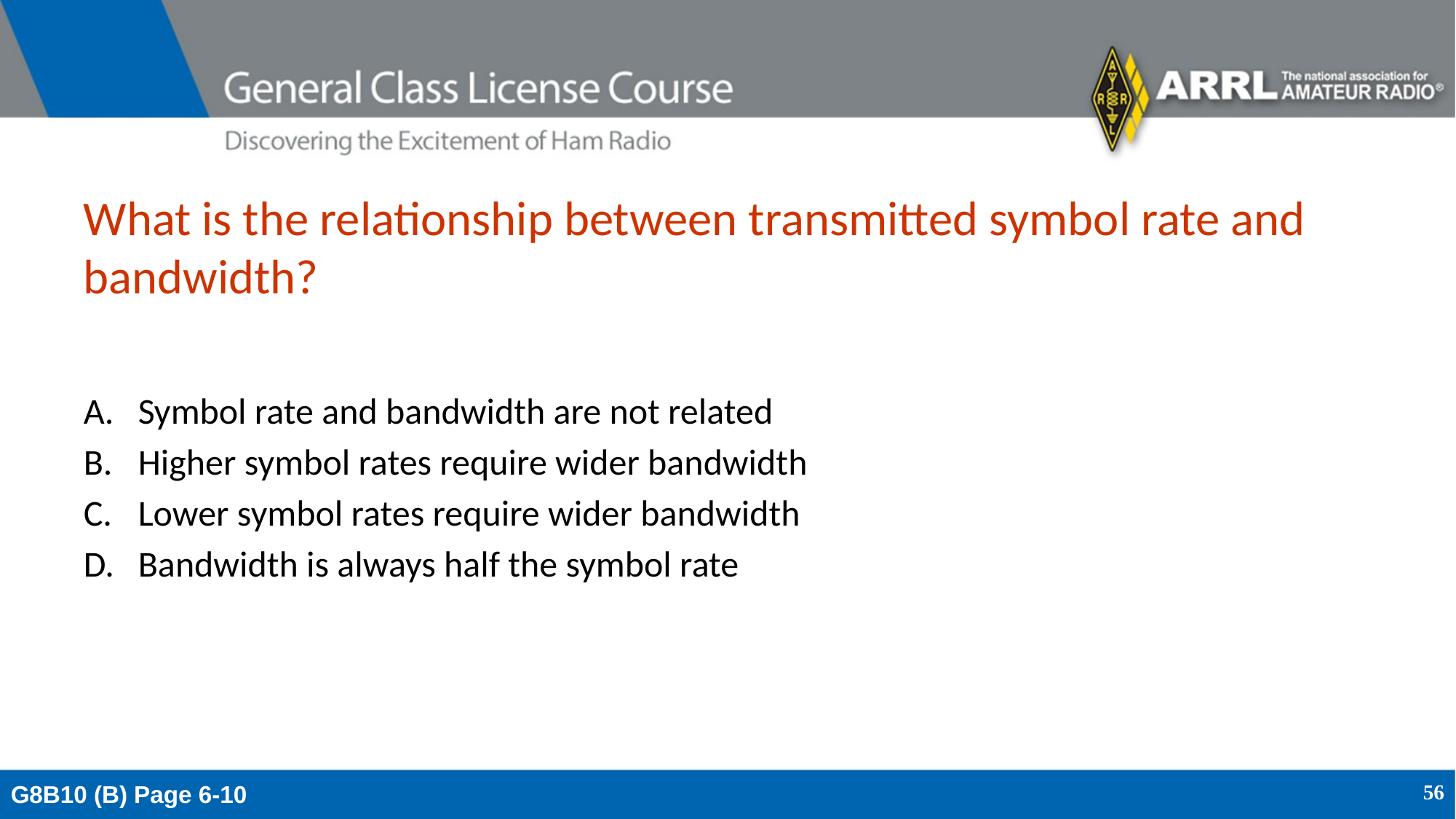

# What is the relationship between transmitted symbol rate and bandwidth?
Symbol rate and bandwidth are not related
Higher symbol rates require wider bandwidth
Lower symbol rates require wider bandwidth
Bandwidth is always half the symbol rate
G8B10 (B) Page 6-10
56